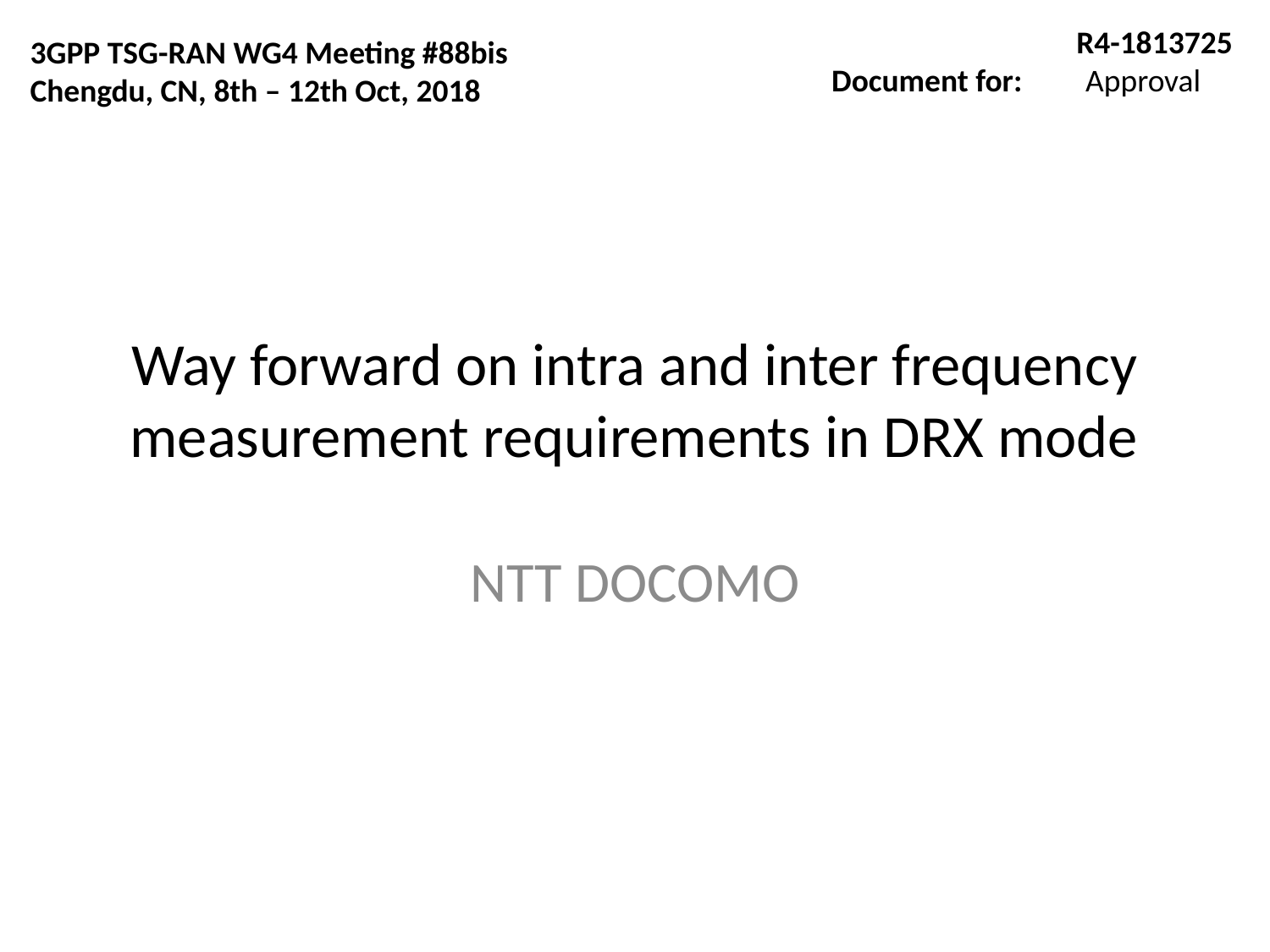

R4-1813725
Document for:	Approval
3GPP TSG-RAN WG4 Meeting #88bis
Chengdu, CN, 8th – 12th Oct, 2018
# Way forward on intra and inter frequency measurement requirements in DRX mode
NTT DOCOMO